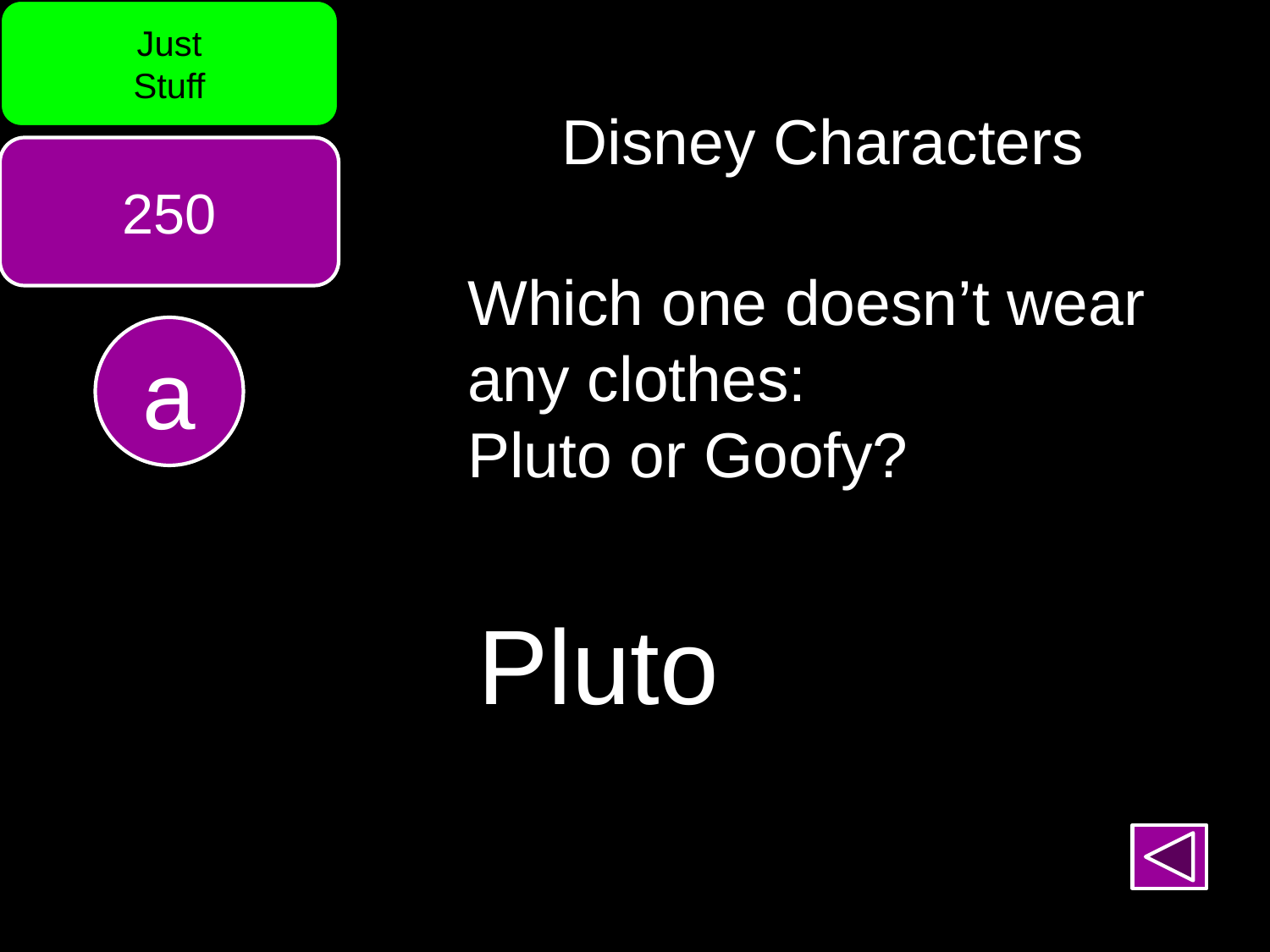

Just
Stuff
Disney Characters
250

Which one doesn’t wear any clothes:
Pluto or Goofy?
a
Pluto